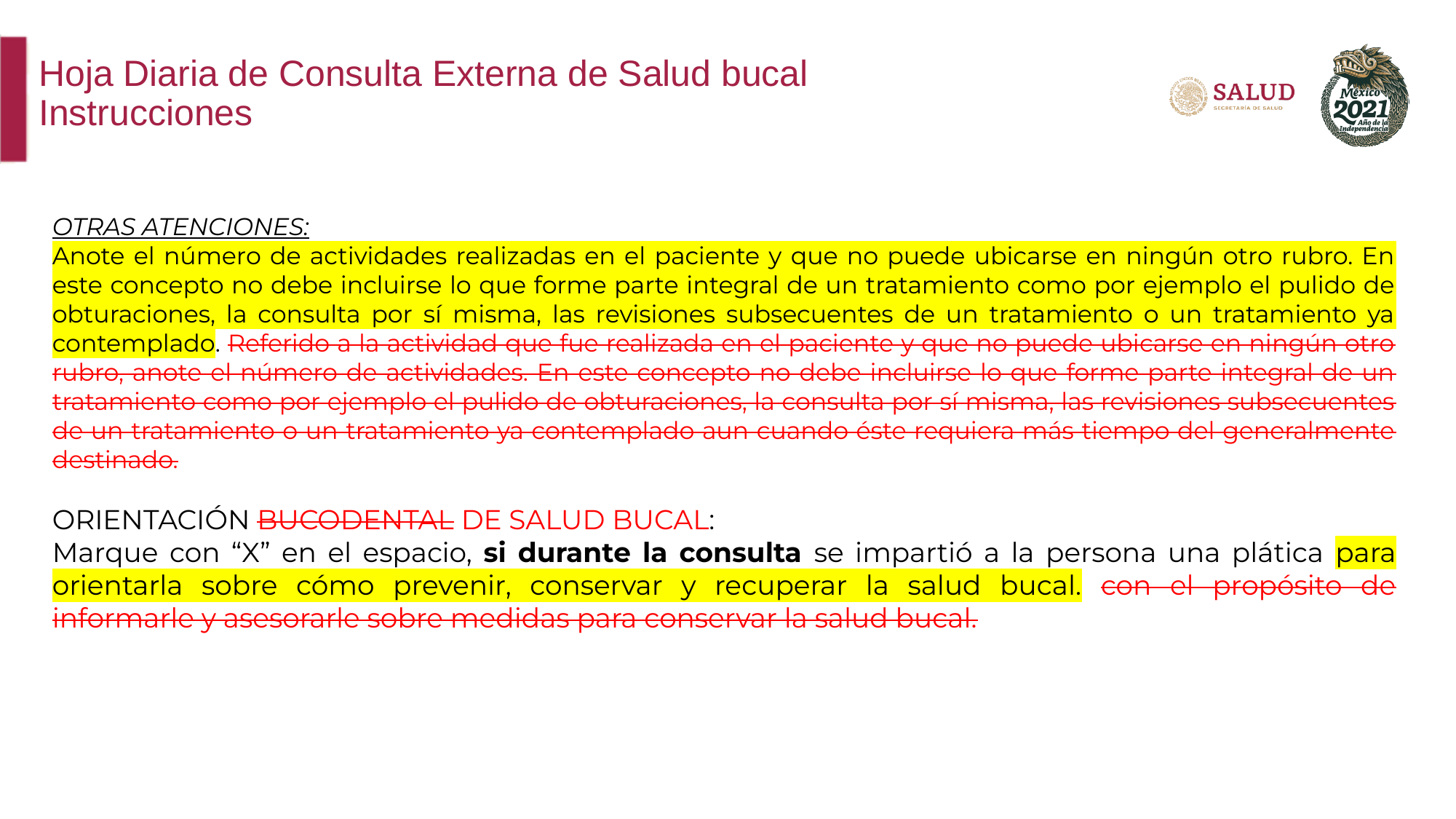

Hoja Diaria de Consulta Externa de Salud bucal
Instrucciones
OTRAS ATENCIONES:
Anote el número de actividades realizadas en el paciente y que no puede ubicarse en ningún otro rubro. En este concepto no debe incluirse lo que forme parte integral de un tratamiento como por ejemplo el pulido de obturaciones, la consulta por sí misma, las revisiones subsecuentes de un tratamiento o un tratamiento ya contemplado. Referido a la actividad que fue realizada en el paciente y que no puede ubicarse en ningún otro rubro, anote el número de actividades. En este concepto no debe incluirse lo que forme parte integral de un tratamiento como por ejemplo el pulido de obturaciones, la consulta por sí misma, las revisiones subsecuentes de un tratamiento o un tratamiento ya contemplado aun cuando éste requiera más tiempo del generalmente destinado.

ORIENTACIÓN BUCODENTAL DE SALUD BUCAL:
Marque con “X” en el espacio, si durante la consulta se impartió a la persona una plática para orientarla sobre cómo prevenir, conservar y recuperar la salud bucal. con el propósito de informarle y asesorarle sobre medidas para conservar la salud bucal.